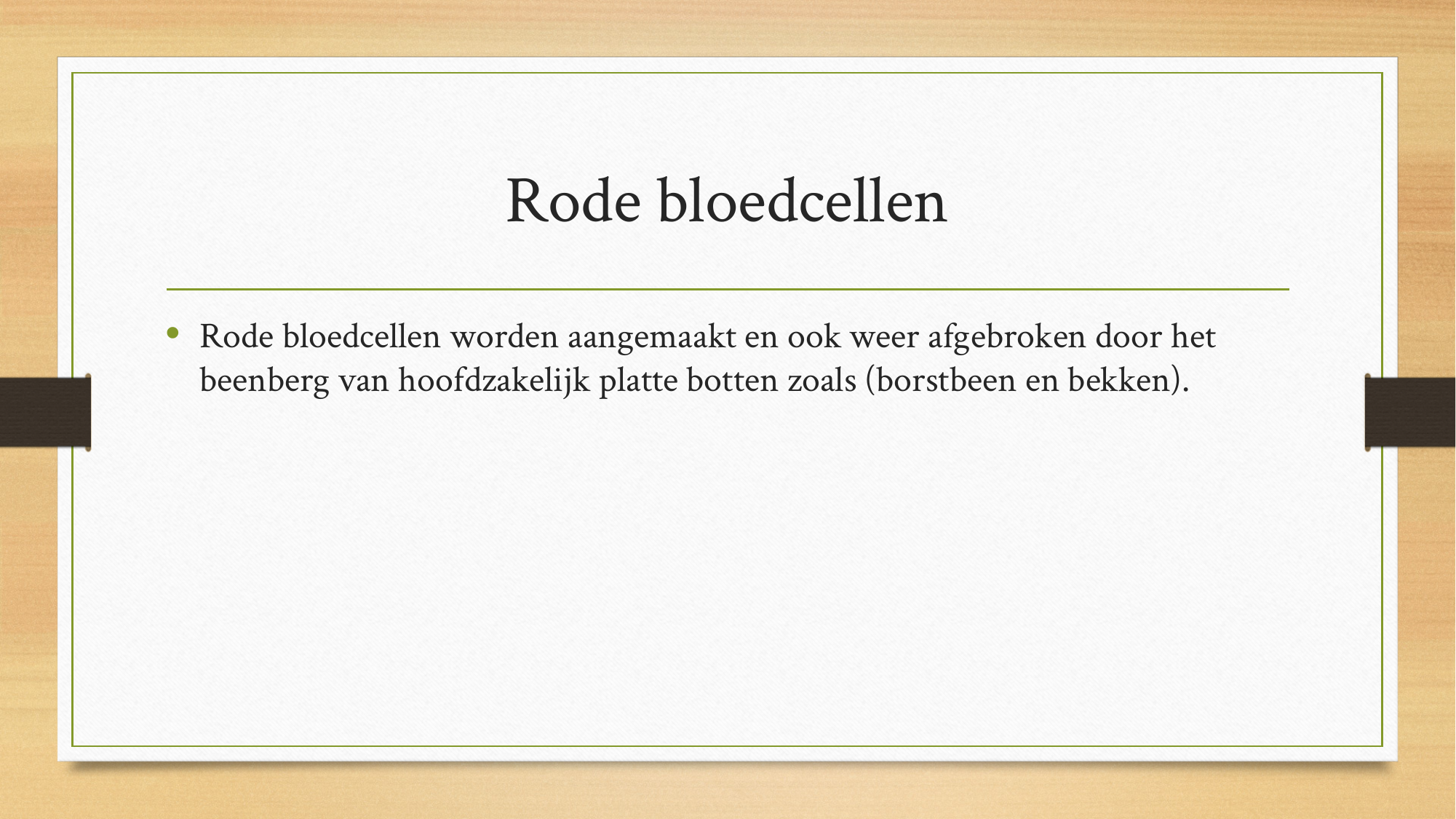

# Rode bloedcellen
Rode bloedcellen worden aangemaakt en ook weer afgebroken door het beenberg van hoofdzakelijk platte botten zoals (borstbeen en bekken).